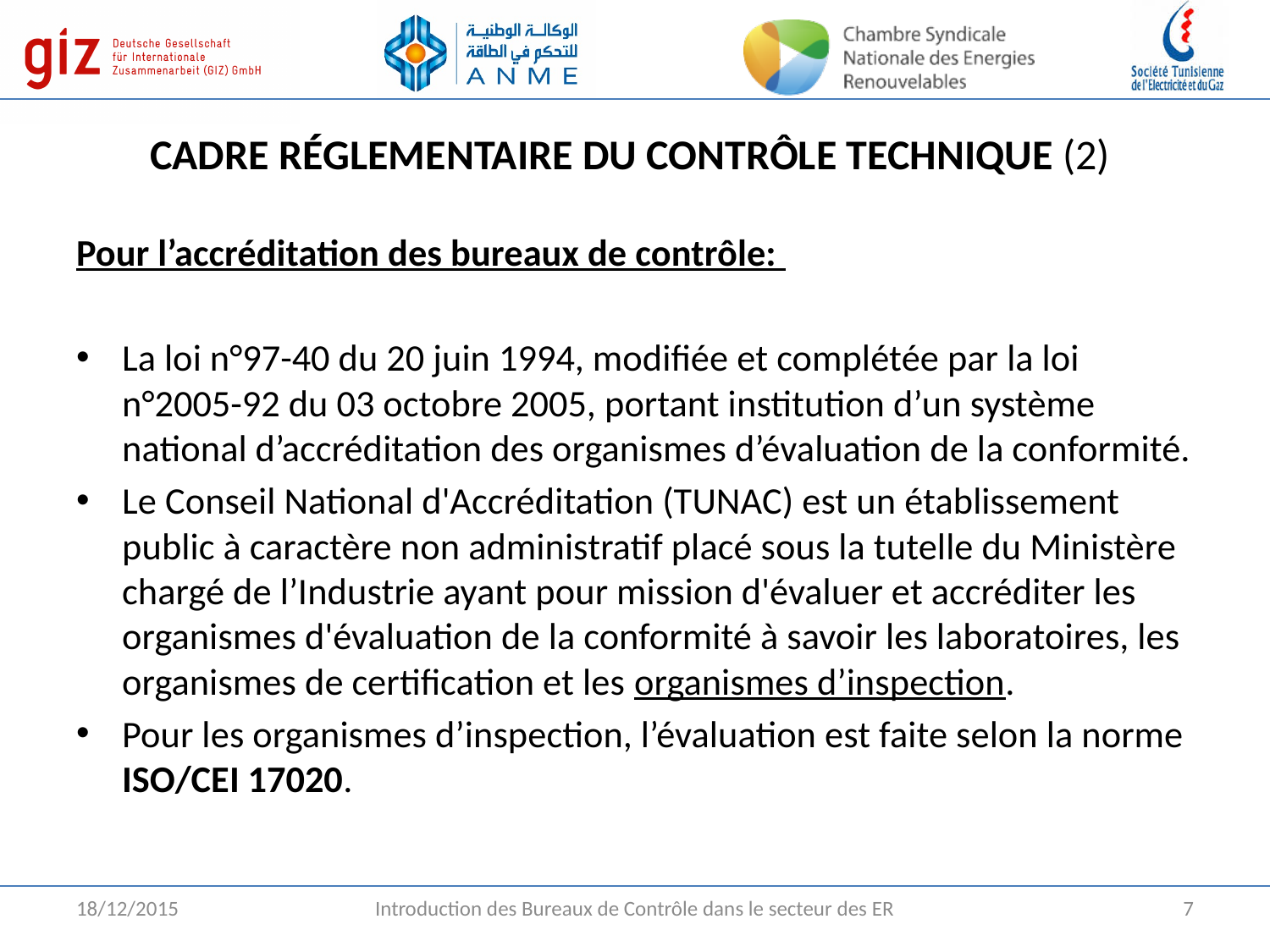

# CADRE RÉGLEMENTAIRE DU CONTRÔLE TECHNIQUE (2)
Pour l’accréditation des bureaux de contrôle:

La loi n°97-40 du 20 juin 1994, modifiée et complétée par la loi n°2005-92 du 03 octobre 2005, portant institution d’un système national d’accréditation des organismes d’évaluation de la conformité.
Le Conseil National d'Accréditation (TUNAC) est un établissement public à caractère non administratif placé sous la tutelle du Ministère chargé de l’Industrie ayant pour mission d'évaluer et accréditer les organismes d'évaluation de la conformité à savoir les laboratoires, les organismes de certification et les organismes d’inspection.
Pour les organismes d’inspection, l’évaluation est faite selon la norme ISO/CEI 17020.

18/12/2015
Introduction des Bureaux de Contrôle dans le secteur des ER
7